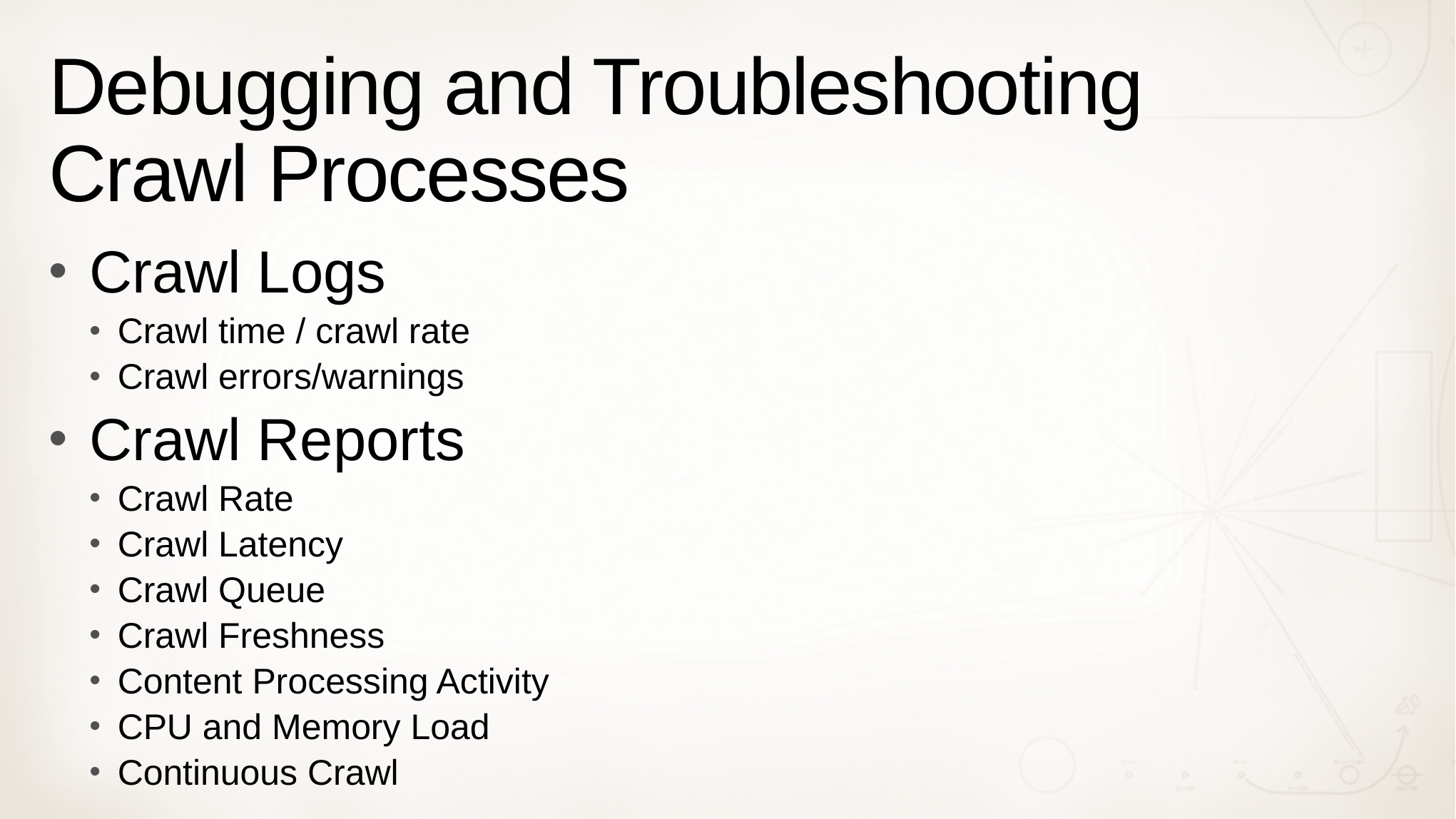

# Debugging and Troubleshooting Crawl Processes
Crawl Logs
Crawl time / crawl rate
Crawl errors/warnings
Crawl Reports
Crawl Rate
Crawl Latency
Crawl Queue
Crawl Freshness
Content Processing Activity
CPU and Memory Load
Continuous Crawl